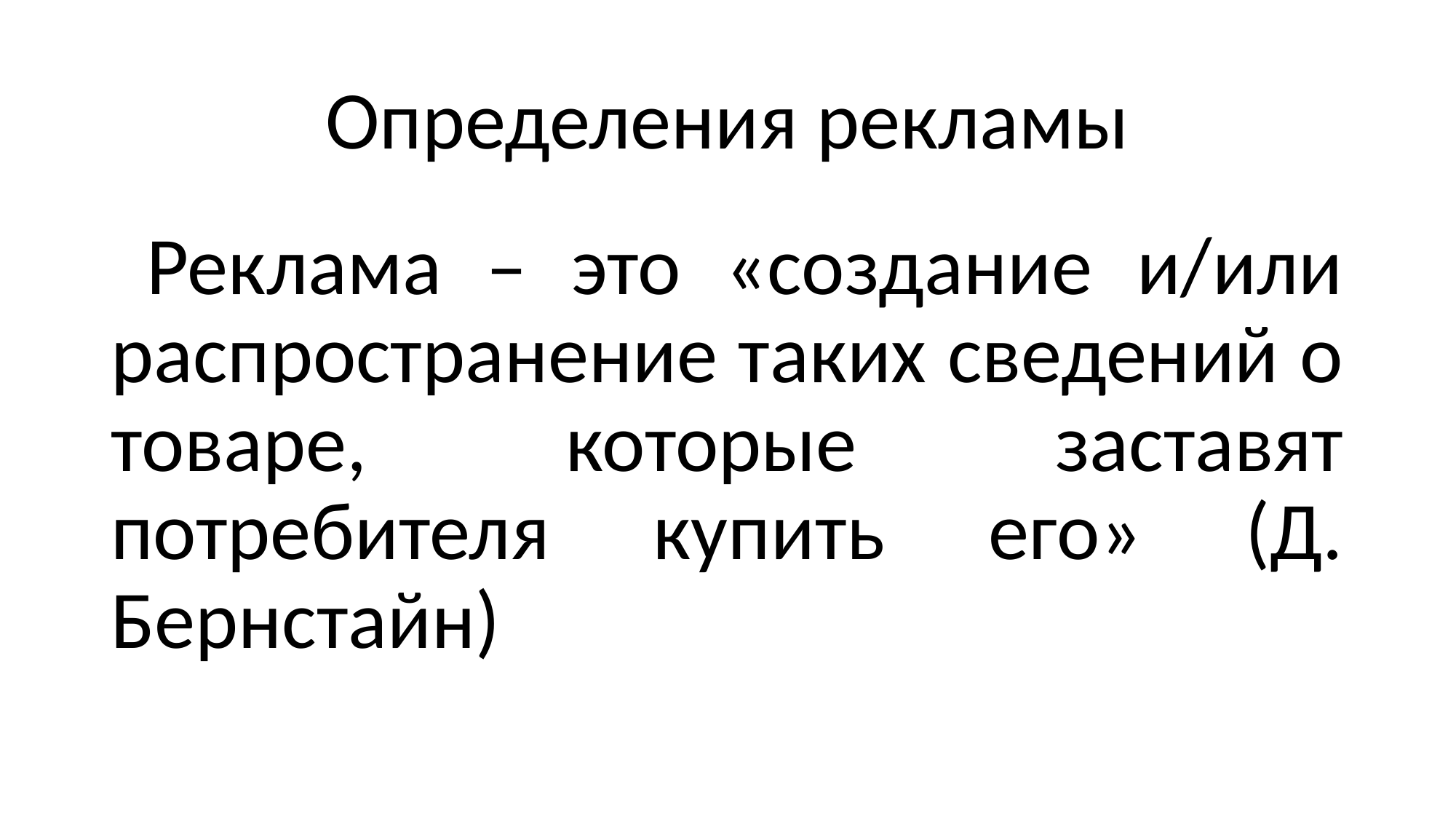

# Определения рекламы
 Реклама – это «создание и/или распространение таких сведений о товаре, которые заставят потребителя купить его» (Д. Бернстайн)